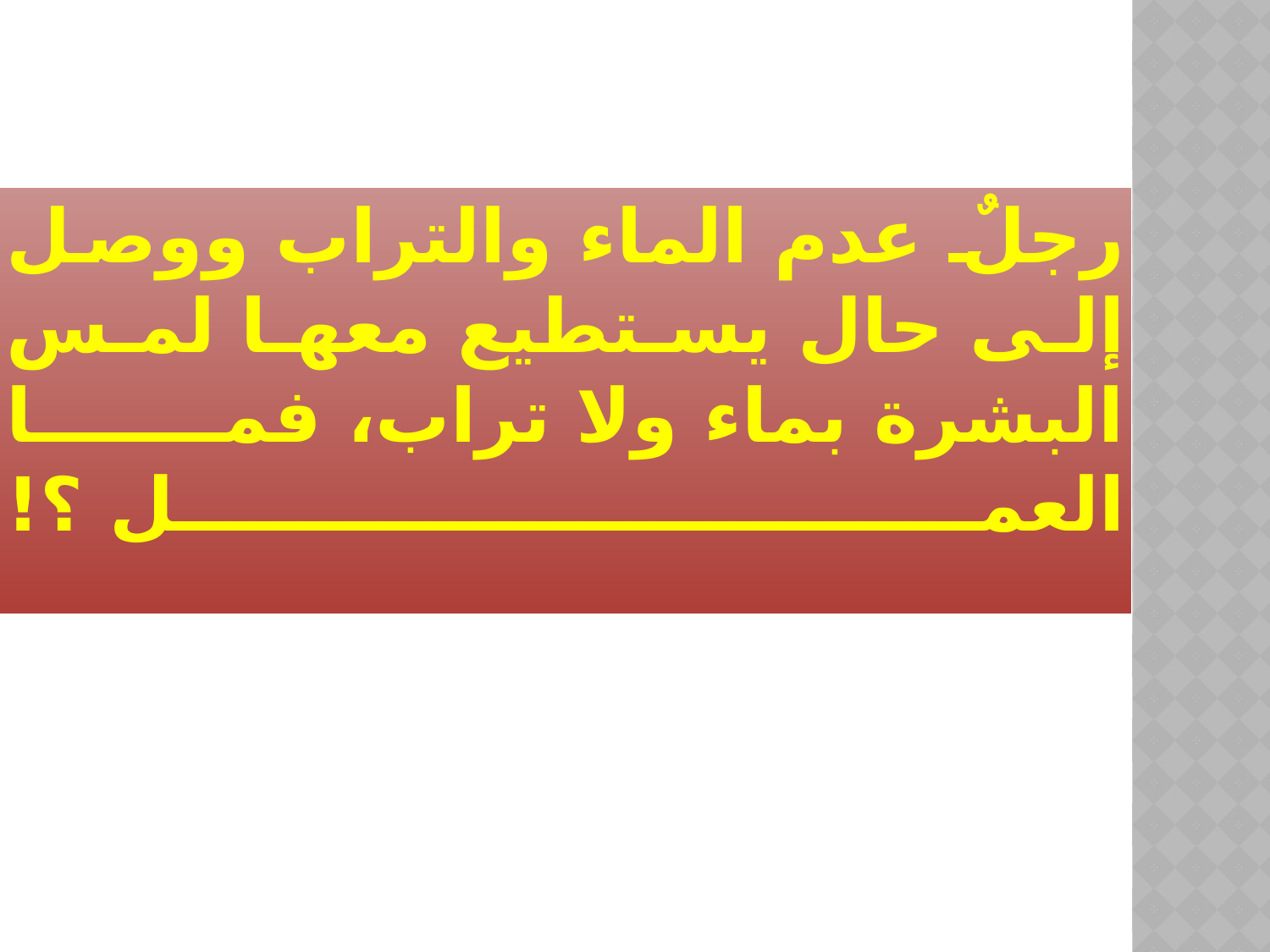

# رجلٌ عدم الماء والتراب ووصل إلى حال يستطيع معها لمس البشرة بماء ولا تراب، فما العمل ؟!